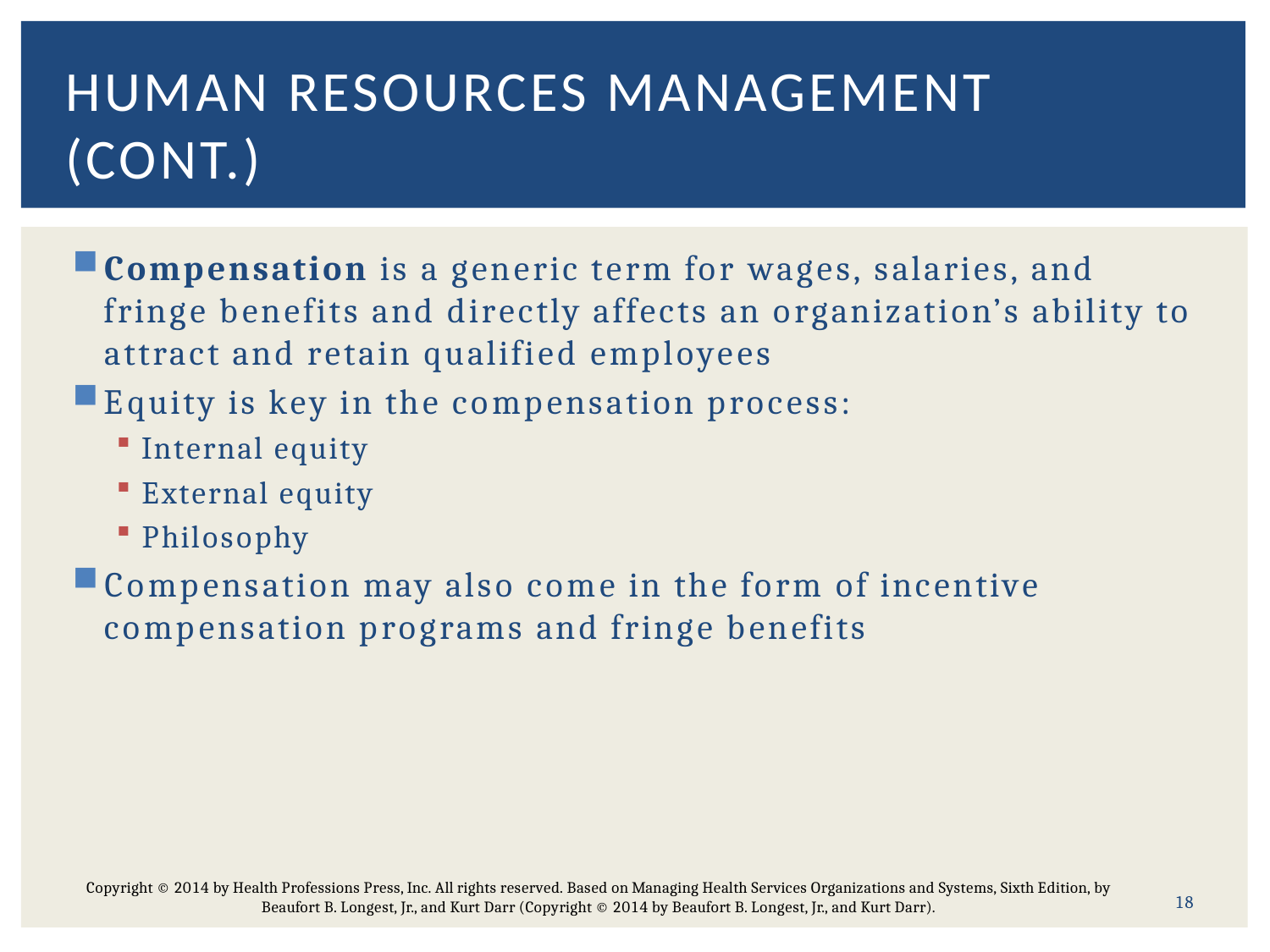

# Human Resources Management (CONT.)
Compensation is a generic term for wages, salaries, and fringe benefits and directly affects an organization’s ability to attract and retain qualified employees
Equity is key in the compensation process:
Internal equity
External equity
Philosophy
Compensation may also come in the form of incentive compensation programs and fringe benefits

18